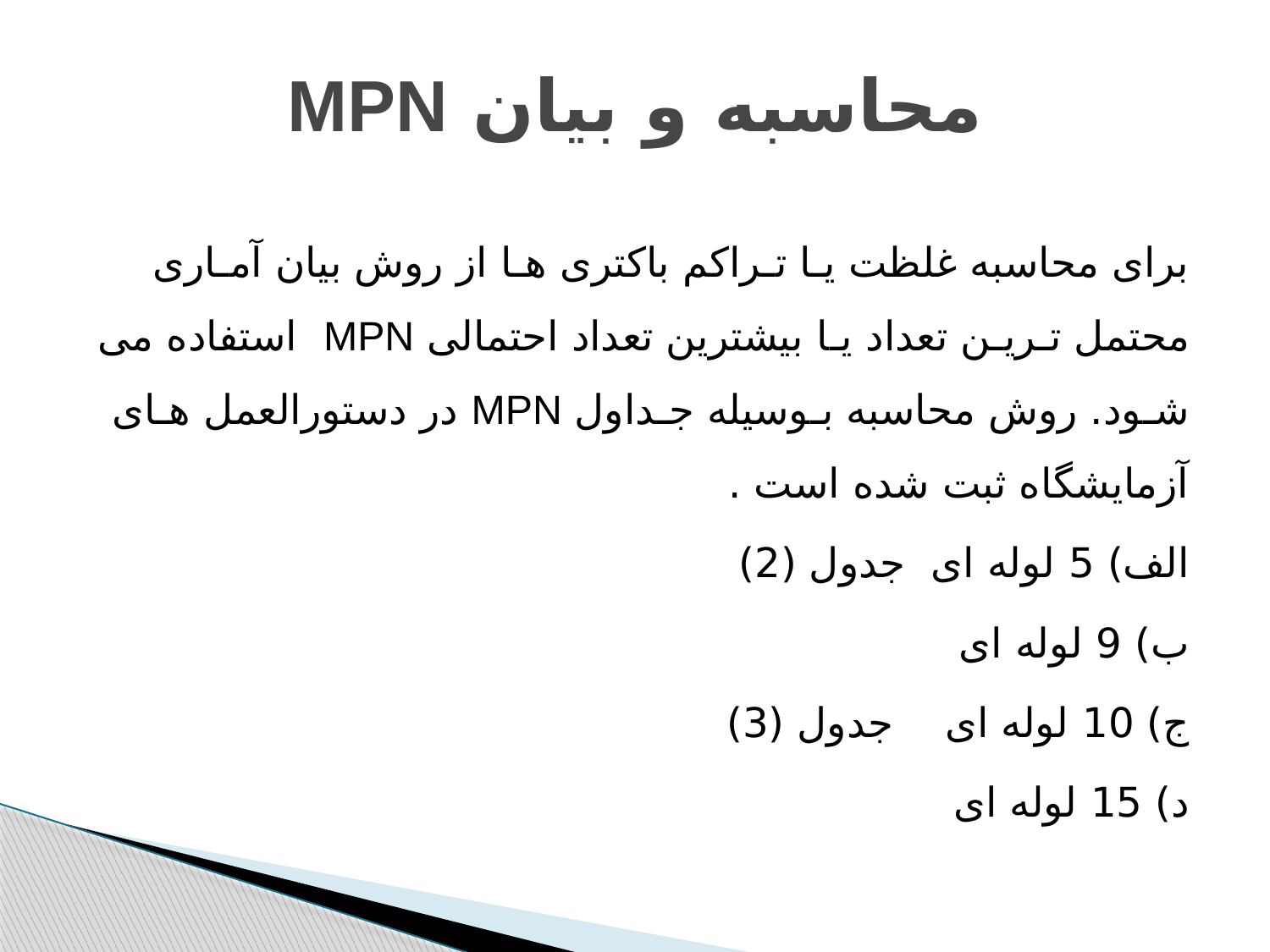

# محاسبه و بیان MPN
برای محاسبه غلظت یـا تـراکم باکتری هـا از روش بیان آمـاری محتمل تـریـن تعداد یـا بیشترین تعداد احتمالی MPN  استفاده می شـود. روش محاسبه بـوسیله جـداول MPN در دستورالعمل هـای آزمایشگاه ثبت شده است .
الف) 5 لوله ای  جدول (2)
ب) 9 لوله ای
ج) 10 لوله ای    جدول (3)
د) 15 لوله ای